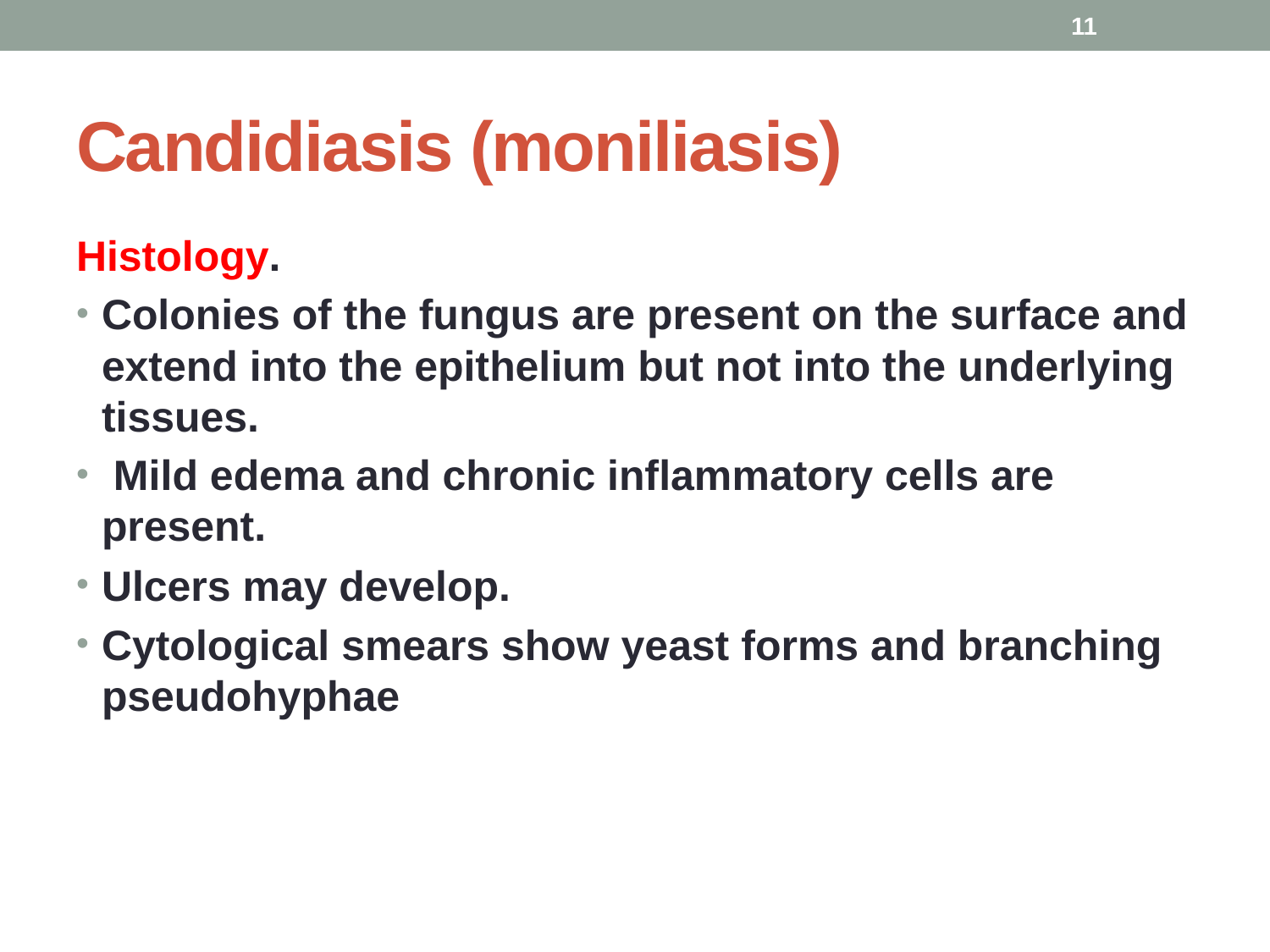

11
# Candidiasis (moniliasis)
Histology.
Colonies of the fungus are present on the surface and extend into the epithelium but not into the underlying tissues.
 Mild edema and chronic inflammatory cells are present.
Ulcers may develop.
Cytological smears show yeast forms and branching pseudohyphae